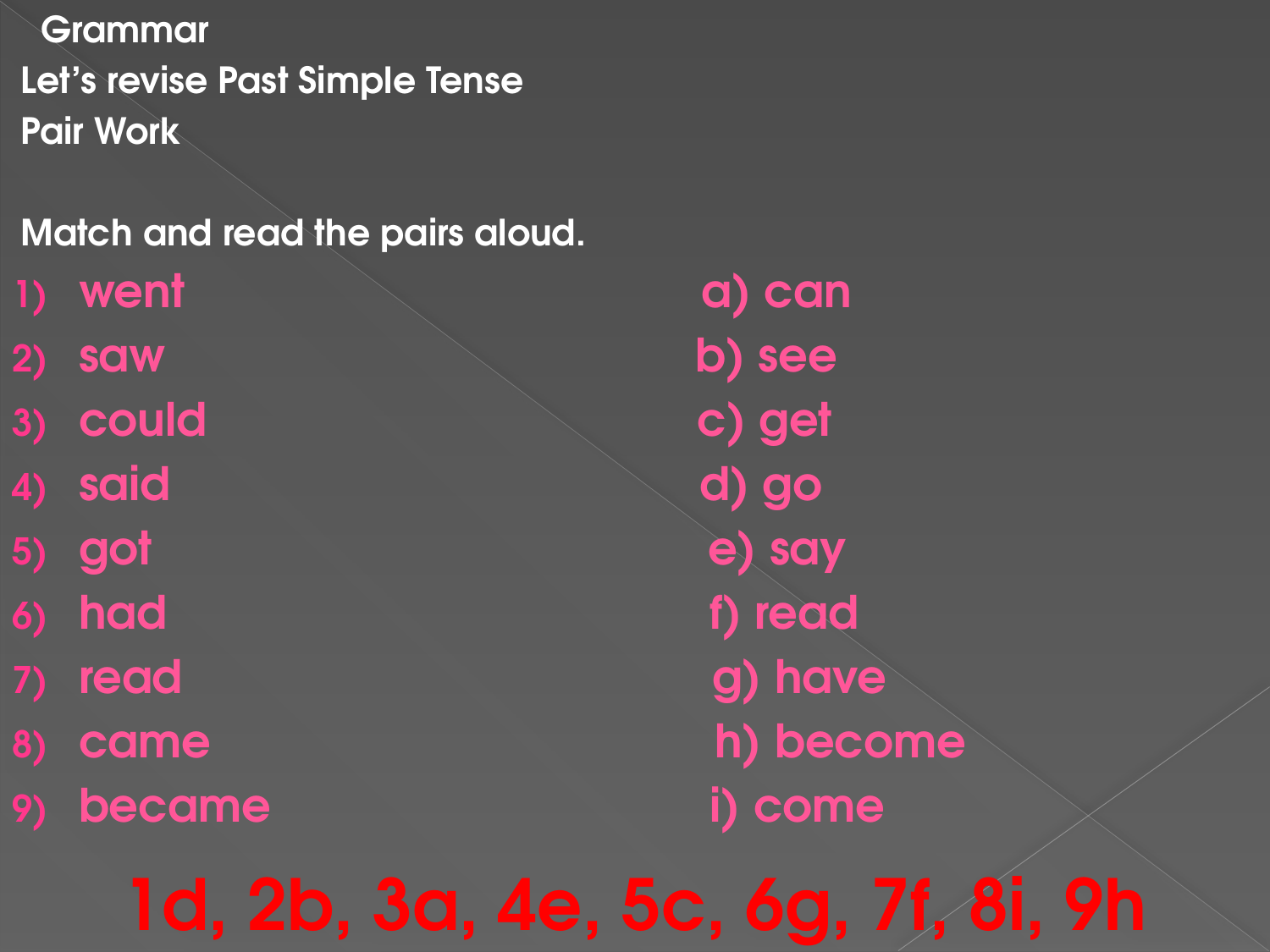

Grammar
Let’s revise Past Simple Tense
Pair Work

Match and read the pairs aloud.
went                                        a) can
saw                                         b) see
could                                      c) get
said                                         d) go
got                                           e) say
had                                          f) read
read                                         g) have
came                                       h) become
became                                  i) come

1d, 2b, 3a, 4e, 5c, 6g, 7f, 8i, 9h